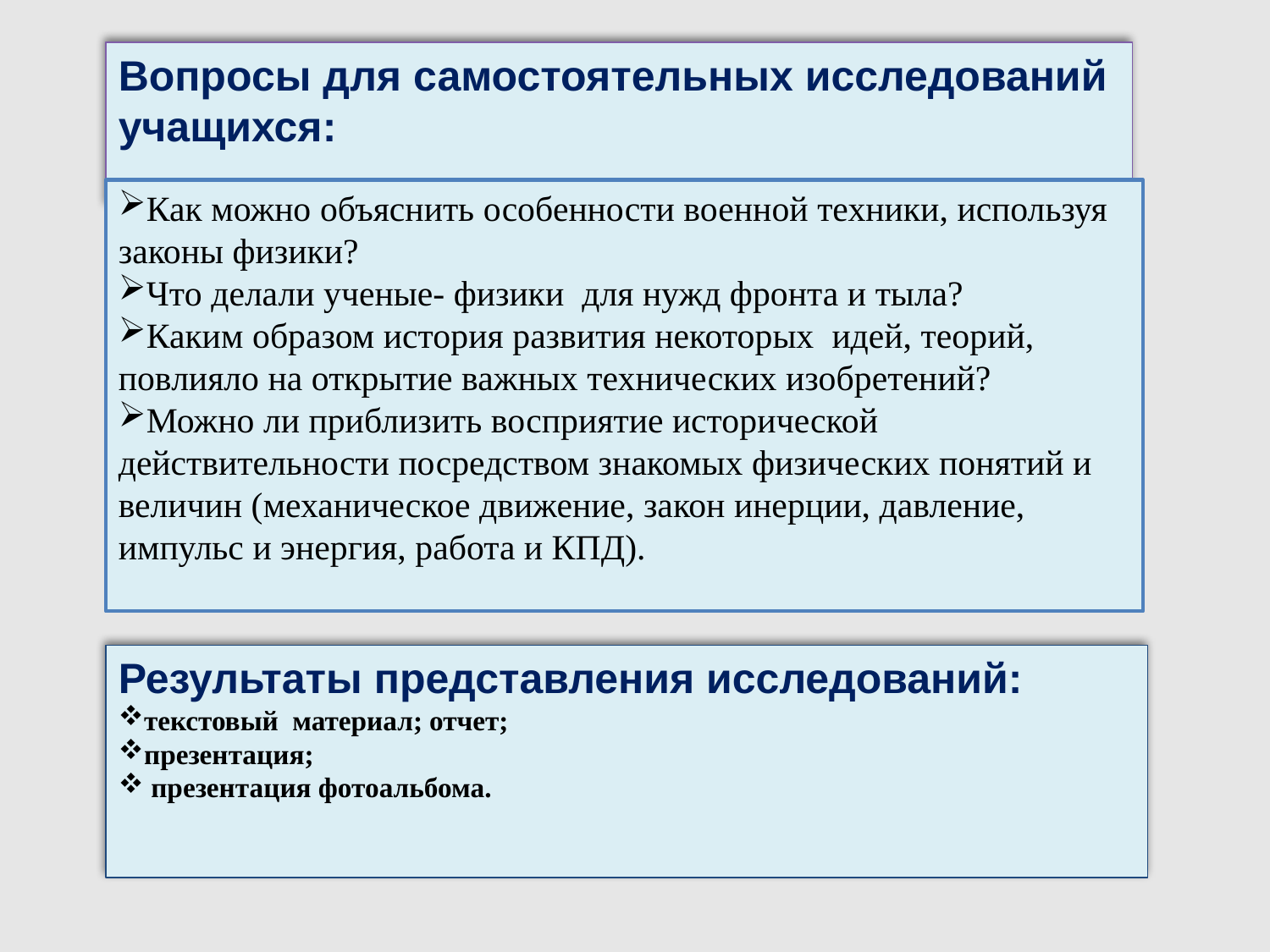

Вопросы для самостоятельных исследований учащихся:

Как можно объяснить особенности военной техники, используя законы физики?
Что делали ученые- физики  для нужд фронта и тыла?
Каким образом история развития некоторых  идей, теорий, повлияло на открытие важных технических изобретений?
Можно ли приблизить восприятие исторической действительности посредством знакомых физических понятий и величин (механическое движение, закон инерции, давление, импульс и энергия, работа и КПД).

Результаты представления исследований:
текстовый  материал; отчет;
презентация;
 презентация фотоальбома.